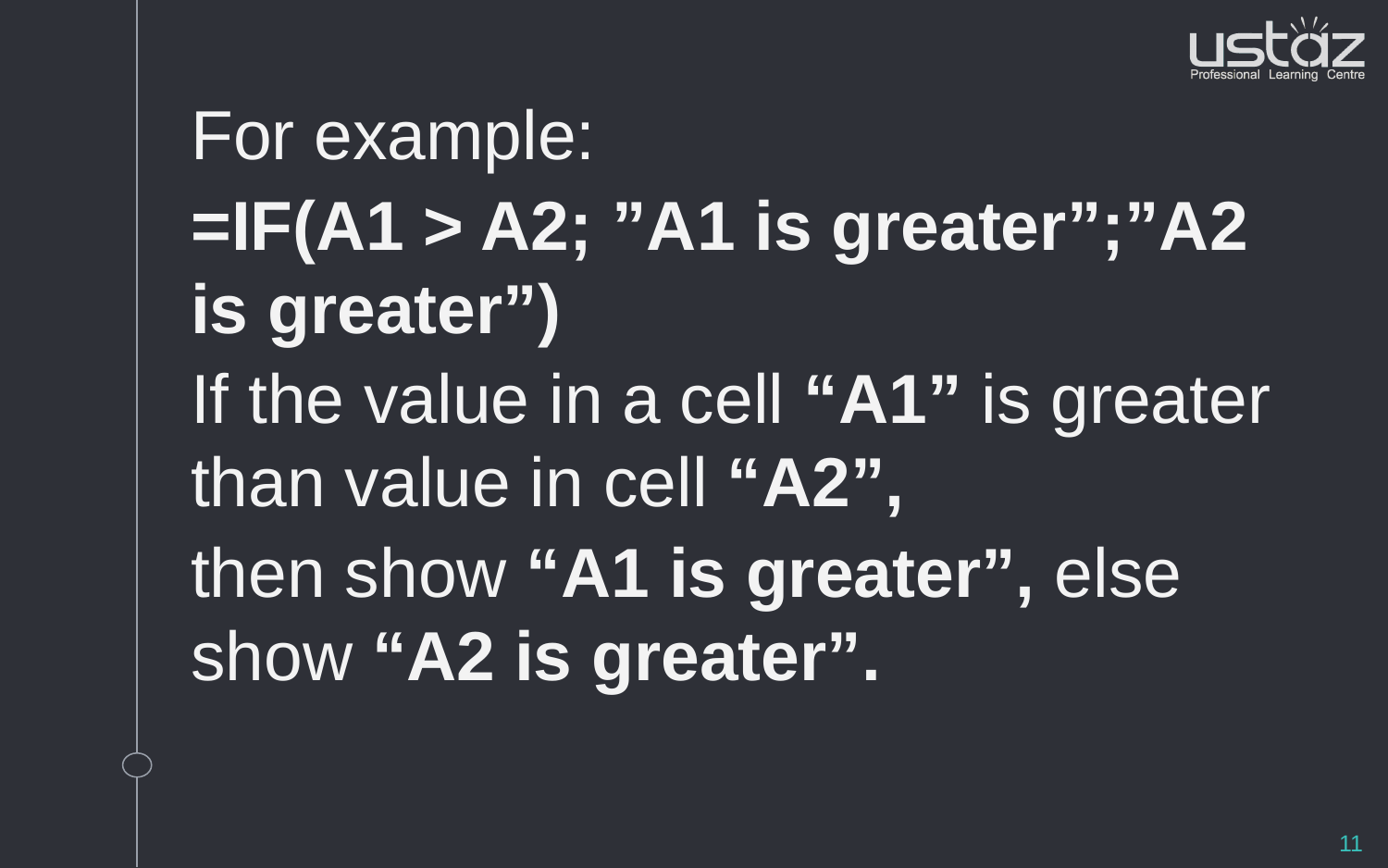

For example:
=IF(A1 > A2; ”A1 is greater”;”A2 is greater”)
If the value in a cell “A1” is greater than value in cell “A2”,
then show “A1 is greater”, else show “A2 is greater”.

11